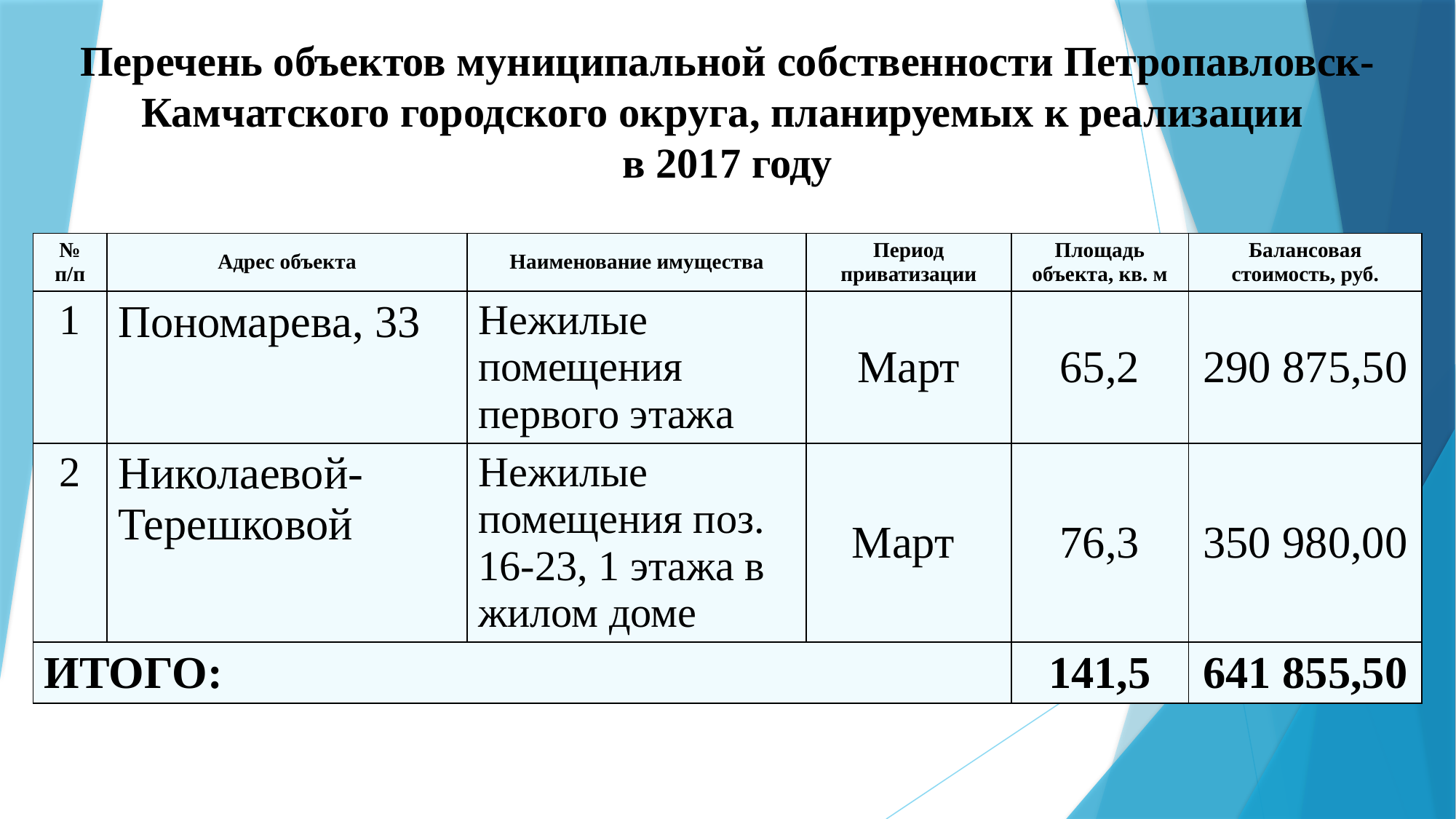

# Перечень объектов муниципальной собственности Петропавловск-Камчатского городского округа, планируемых к реализации в 2017 году

| № п/п | Адрес объекта | Наименование имущества | Период приватизации | Площадь объекта, кв. м | Балансовая стоимость, руб. |
| --- | --- | --- | --- | --- | --- |
| 1 | Пономарева, 33 | Нежилые помещения первого этажа | Март | 65,2 | 290 875,50 |
| 2 | Николаевой-Терешковой | Нежилые помещения поз. 16-23, 1 этажа в жилом доме | Март | 76,3 | 350 980,00 |
| ИТОГО: |  |  |  | 141,5 | 641 855,50 |